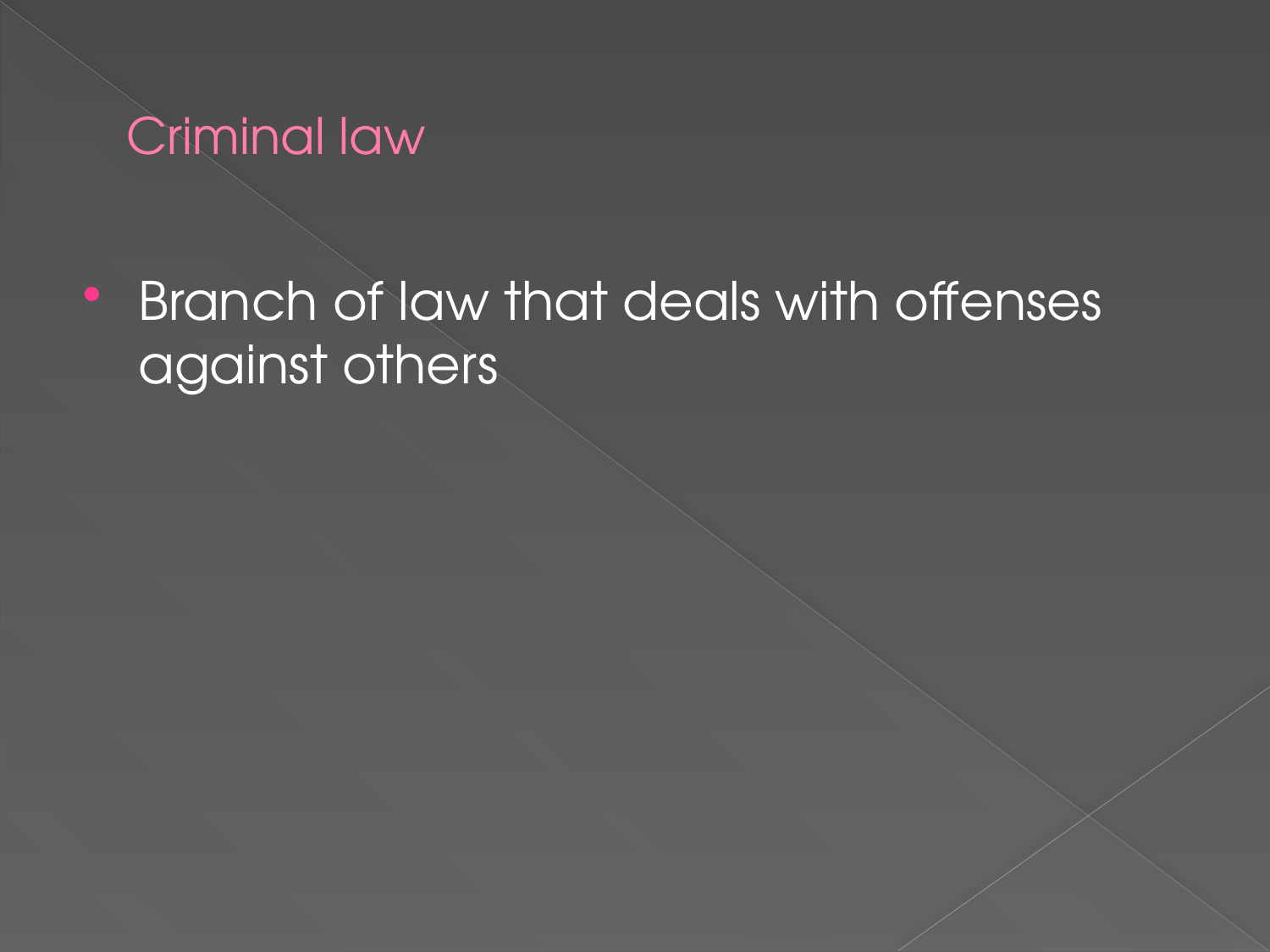

# Criminal law
Branch of law that deals with offenses against others